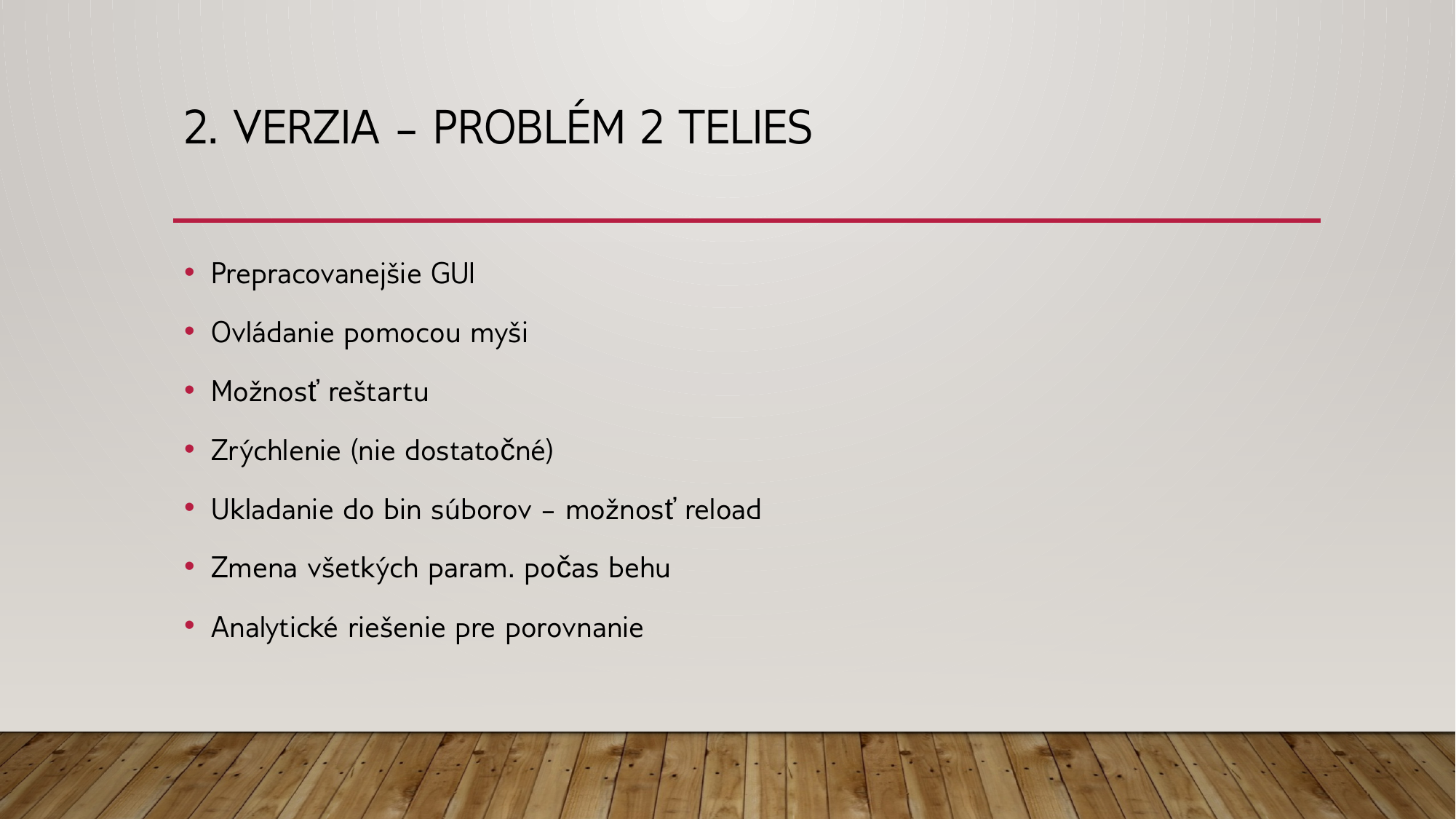

# 2. Verzia – problém 2 telies
Prepracovanejšie GUI
Ovládanie pomocou myši
Možnosť reštartu
Zrýchlenie (nie dostatočné)
Ukladanie do bin súborov – možnosť reload
Zmena všetkých param. počas behu
Analytické riešenie pre porovnanie